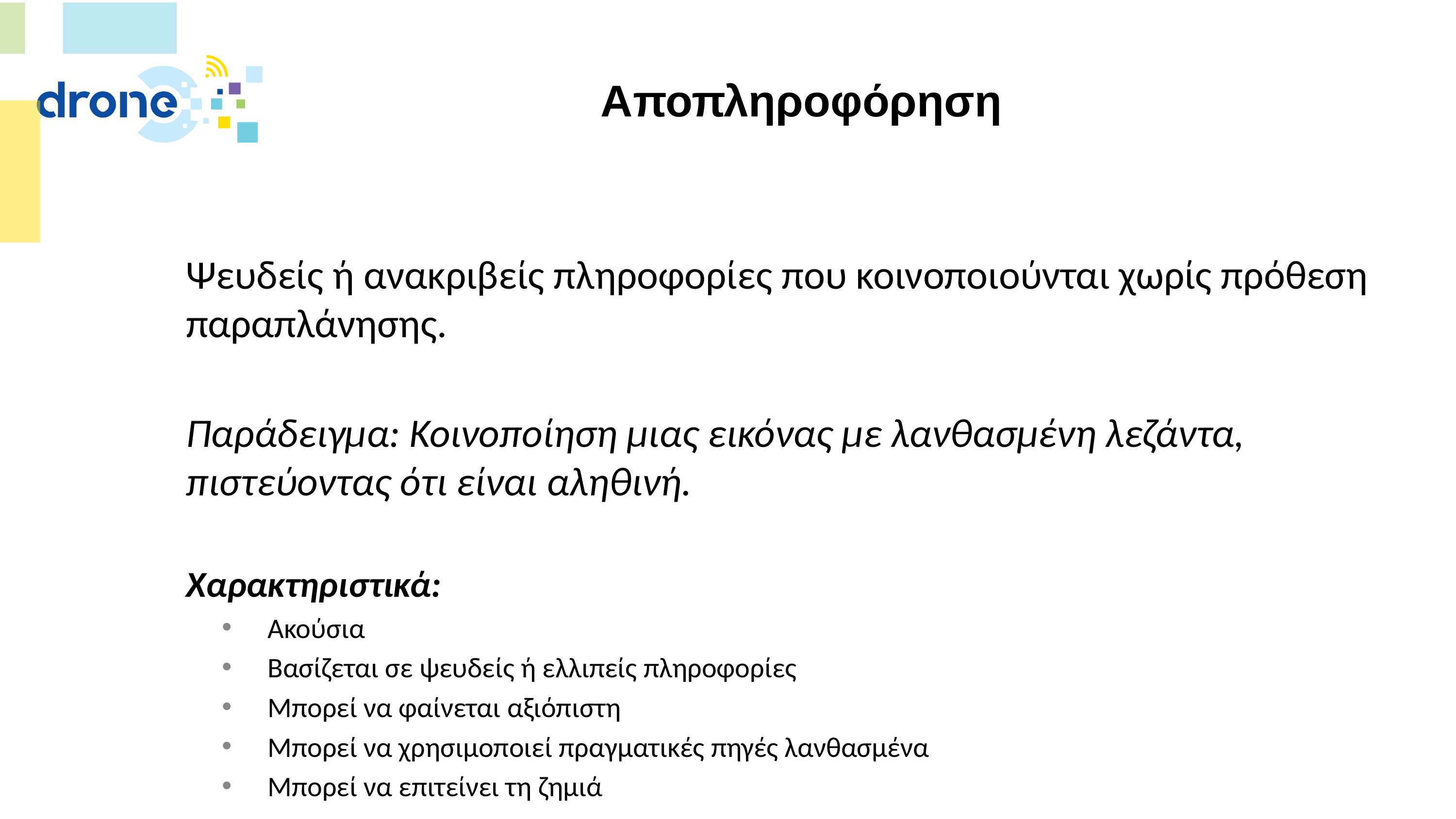

# Αποπληροφόρηση

Ψευδείς ή ανακριβείς πληροφορίες που κοινοποιούνται χωρίς πρόθεση παραπλάνησης.

Παράδειγμα: Κοινοποίηση μιας εικόνας με λανθασμένη λεζάντα, πιστεύοντας ότι είναι αληθινή.

Χαρακτηριστικά:
Ακούσια
Βασίζεται σε ψευδείς ή ελλιπείς πληροφορίες
Μπορεί να φαίνεται αξιόπιστη
Μπορεί να χρησιμοποιεί πραγματικές πηγές λανθασμένα
Μπορεί να επιτείνει τη ζημιά